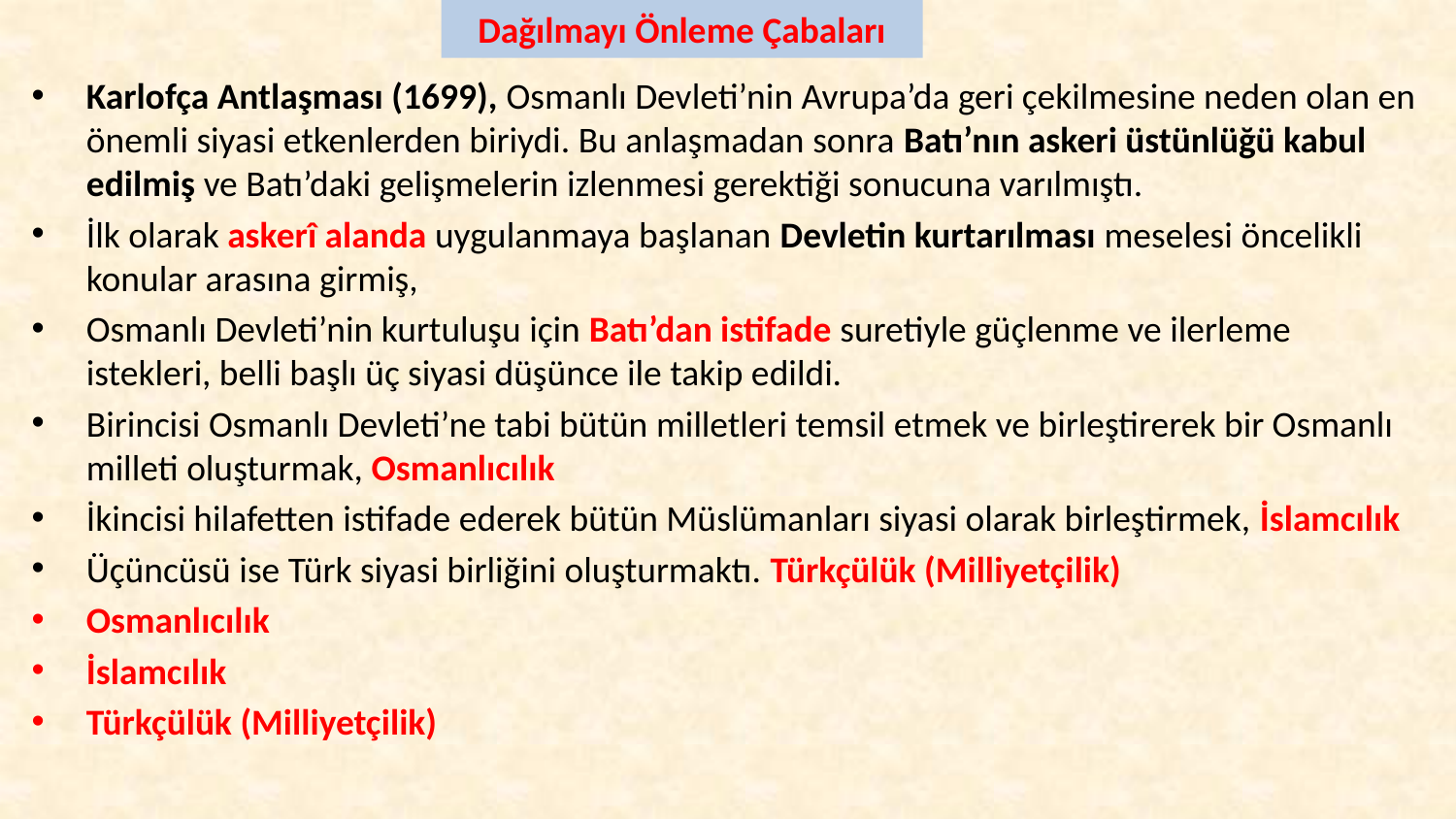

Dağılmayı Önleme Çabaları
Karlofça Antlaşması (1699), Osmanlı Devleti’nin Avrupa’da geri çekilmesine neden olan en önemli siyasi etkenlerden biriydi. Bu anlaşmadan sonra Batı’nın askeri üstünlüğü kabul edilmiş ve Batı’daki gelişmelerin izlenmesi gerektiği sonucuna varılmıştı.
İlk olarak askerî alanda uygulanmaya başlanan Devletin kurtarılması meselesi öncelikli konular arasına girmiş,
Osmanlı Devleti’nin kurtuluşu için Batı’dan istifade suretiyle güçlenme ve ilerleme istekleri, belli başlı üç siyasi düşünce ile takip edildi.
Birincisi Osmanlı Devleti’ne tabi bütün milletleri temsil etmek ve birleştirerek bir Osmanlı milleti oluşturmak, Osmanlıcılık
İkincisi hilafetten istifade ederek bütün Müslümanları siyasi olarak birleştirmek, İslamcılık
Üçüncüsü ise Türk siyasi birliğini oluşturmaktı. Türkçülük (Milliyetçilik)
Osmanlıcılık
İslamcılık
Türkçülük (Milliyetçilik)